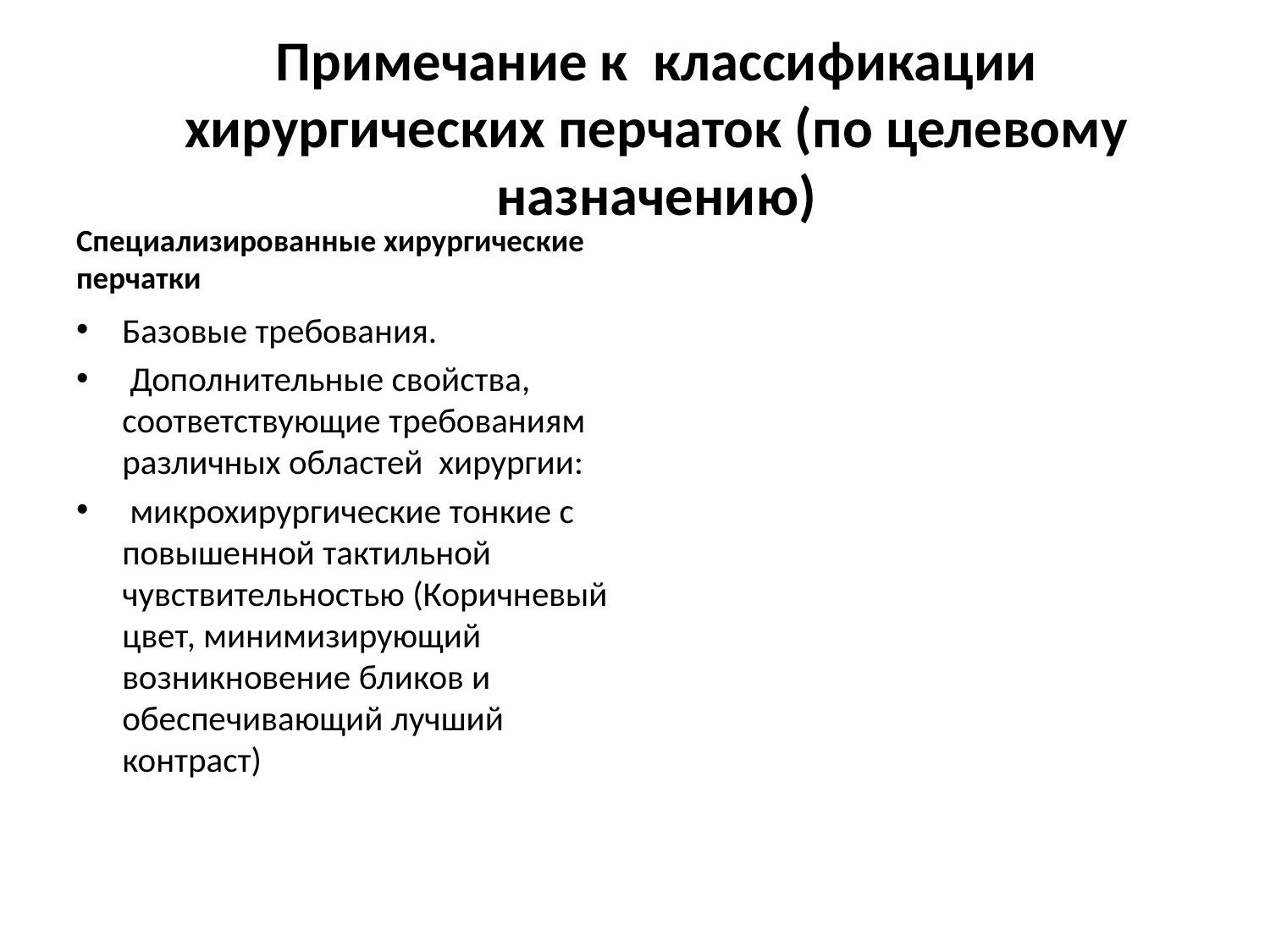

# Примечание к  классификации хирургических перчаток (по целевому назначению)
Специализированные хирургические перчатки

Базовые требования.
 Дополнительные свойства, соответствующие требованиям различных областей  хирургии:
 микрохирургические тонкие с повышенной тактильной чувствительностью (Коричневый цвет, минимизирующий возникновение бликов и обеспечивающий лучший контраст)